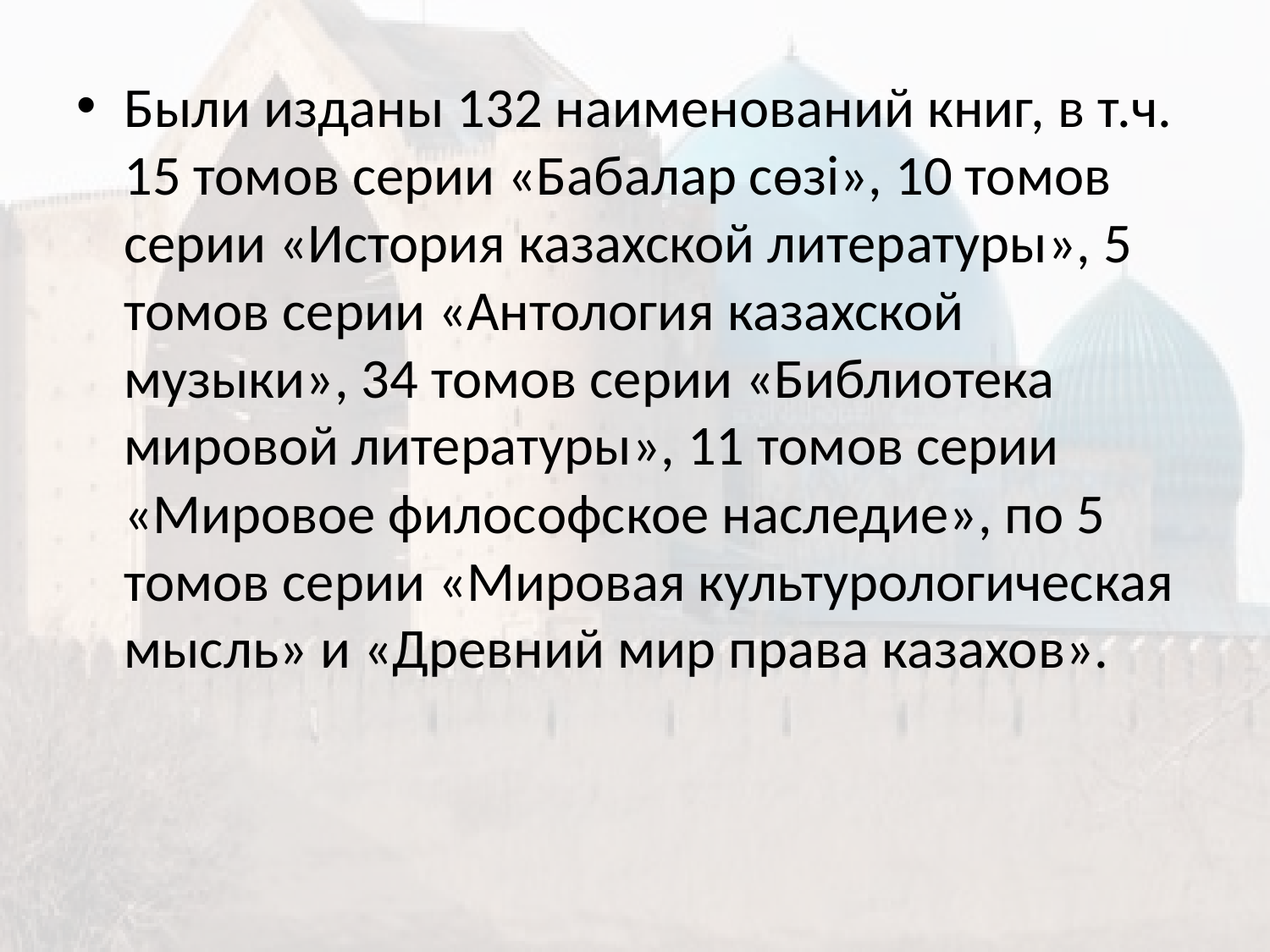

Были изданы 132 наименований книг, в т.ч. 15 томов серии «Бабалар сөзі», 10 томов серии «История казахской литературы», 5 томов серии «Антология казахской музыки», 34 томов серии «Библиотека мировой литературы», 11 томов серии «Мировое философское наследие», по 5 томов серии «Мировая культурологическая мысль» и «Древний мир права казахов».